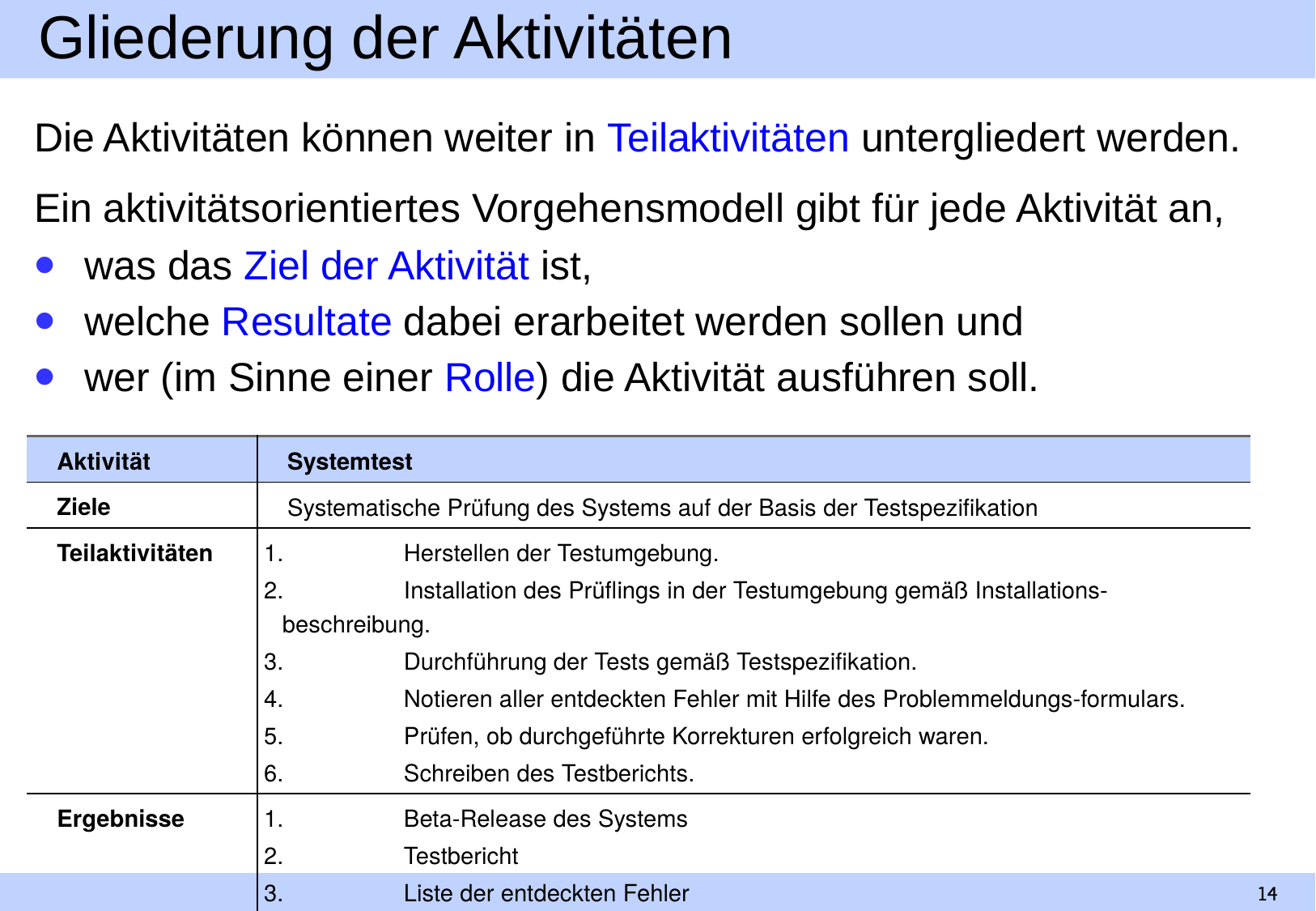

# Gliederung der Aktivitäten
Die Aktivitäten können weiter in Teilaktivitäten untergliedert werden.
Ein aktivitätsorientiertes Vorgehensmodell gibt für jede Aktivität an,
was das Ziel der Aktivität ist,
welche Resultate dabei erarbeitet werden sollen und
wer (im Sinne einer Rolle) die Aktivität ausführen soll.
| Aktivität | Systemtest |
| --- | --- |
| Ziele | Systematische Prüfung des Systems auf der Basis der Testspezifikation |
| Teilaktivitäten | 1. Herstellen der Testumgebung. 2. Installation des Prüflings in der Testumgebung gemäß Installations-beschreibung. 3. Durchführung der Tests gemäß Testspezifikation. 4. Notieren aller entdeckten Fehler mit Hilfe des Problemmeldungs-formulars. 5. Prüfen, ob durchgeführte Korrekturen erfolgreich waren. 6. Schreiben des Testberichts. |
| Ergebnisse | 1. Beta-Release des Systems 2. Testbericht 3. Liste der entdeckten Fehler |
| Beteiligte | Test-Ingenieur |
14